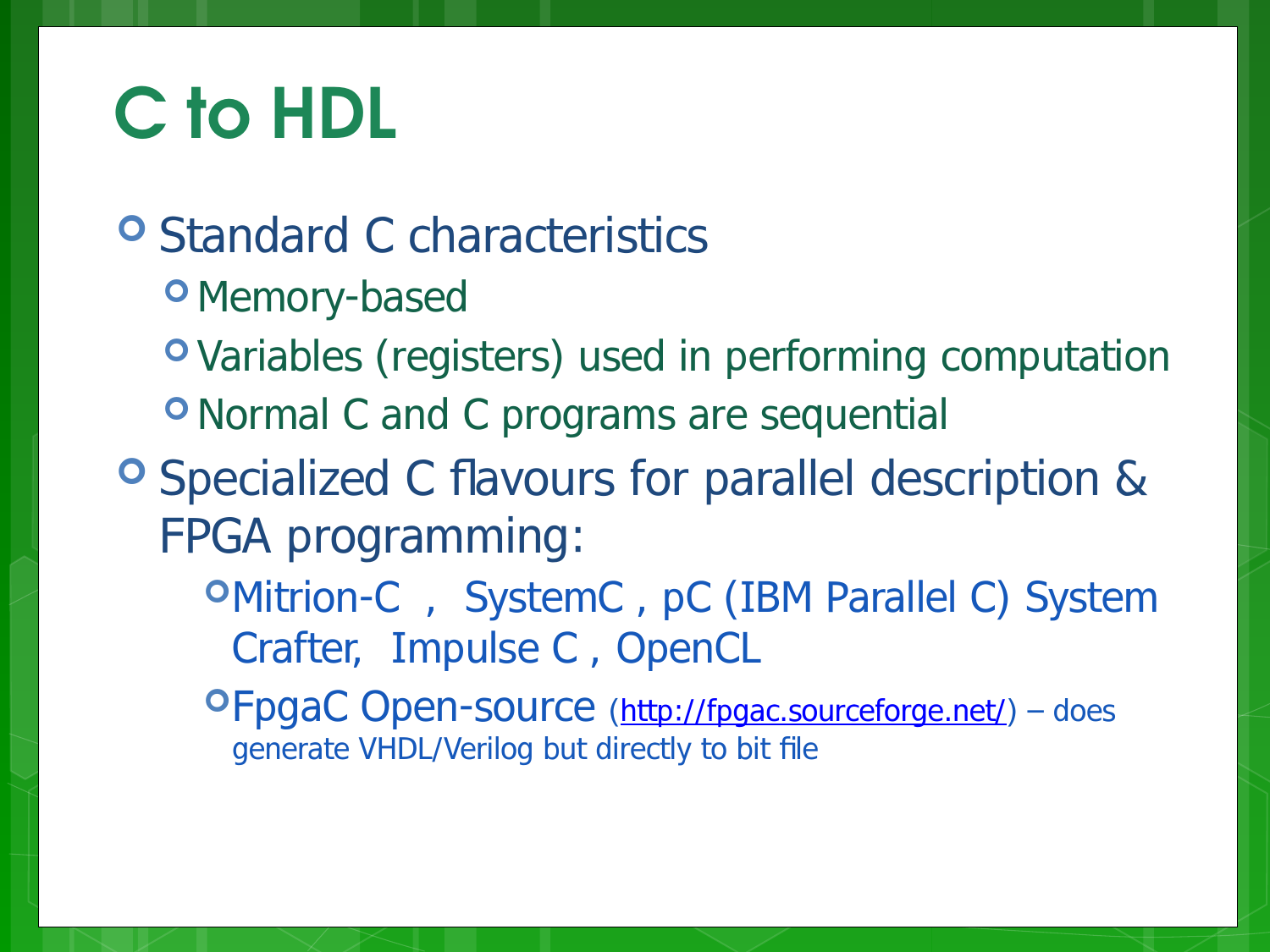

# C to HDL
Standard C characteristics
Memory-based
Variables (registers) used in performing computation
Normal C and C programs are sequential
Specialized C flavours for parallel description & FPGA programming:
Mitrion-C  ,  SystemC , pC (IBM Parallel C) System Crafter,  Impulse C , OpenCL
FpgaC Open-source (http://fpgac.sourceforge.net/) – does generate VHDL/Verilog but directly to bit file